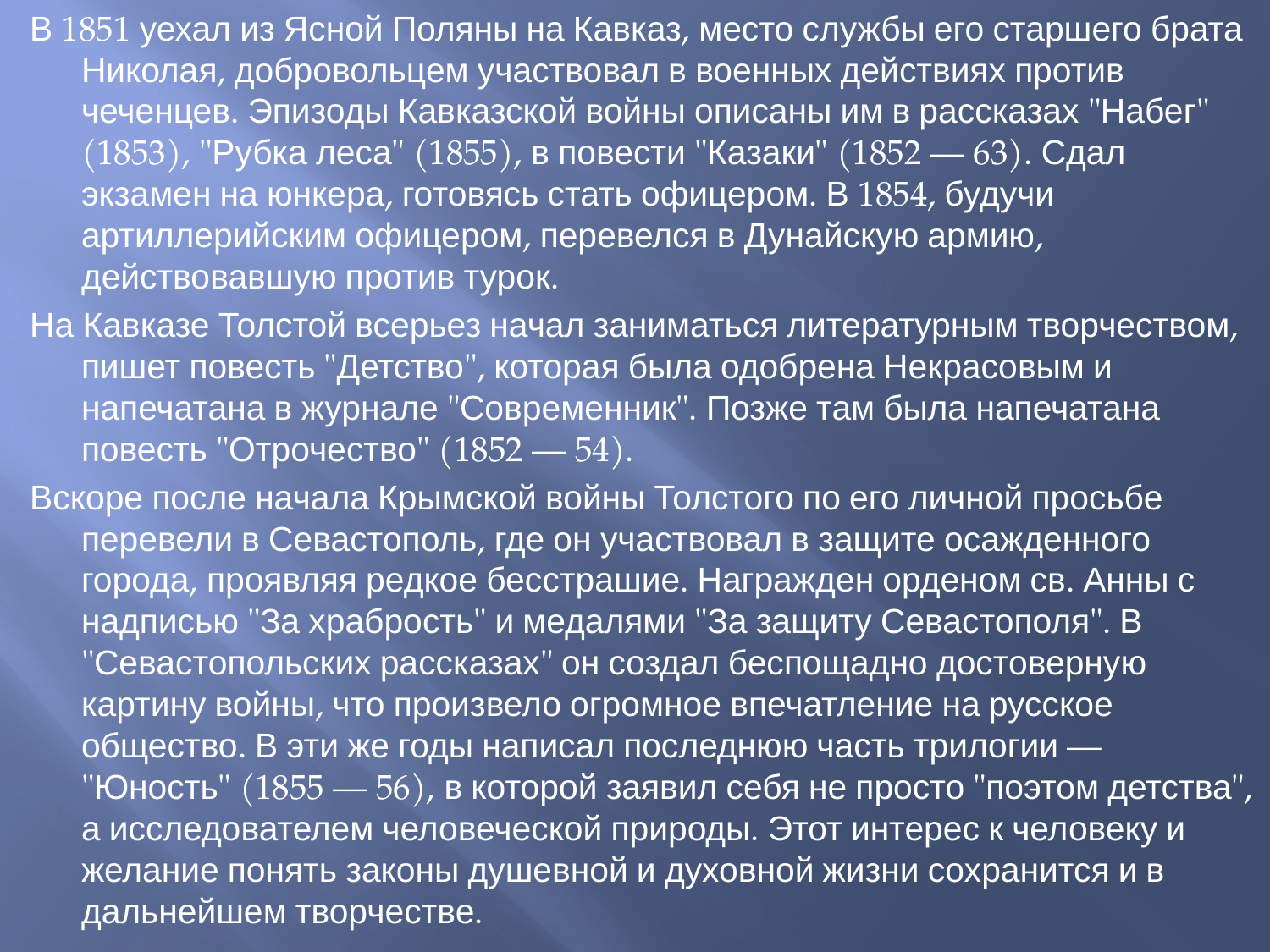

В 1851 уехал из Ясной Поляны на Кавказ, место службы его старшего брата Николая, добровольцем участвовал в военных действиях против чеченцев. Эпизоды Кавказской войны описаны им в рассказах "Набег" (1853), "Рубка леса" (1855), в повести "Казаки" (1852 — 63). Сдал экзамен на юнкера, готовясь стать офицером. В 1854, будучи артиллерийским офицером, перевелся в Дунайскую армию, действовавшую против турок.
На Кавказе Толстой всерьез начал заниматься литературным творчеством, пишет повесть "Детство", которая была одобрена Некрасовым и напечатана в журнале "Современник". Позже там была напечатана повесть "Отрочество" (1852 — 54).
Вскоре после начала Крымской войны Толстого по его личной просьбе перевели в Севастополь, где он участвовал в защите осажденного города, проявляя редкое бесстрашие. Награжден орденом св. Анны с надписью "За храбрость" и медалями "За защиту Севастополя". В "Севастопольских рассказах" он создал беспощадно достоверную картину войны, что произвело огромное впечатление на русское общество. В эти же годы написал последнюю часть трилогии — "Юность" (1855 — 56), в которой заявил себя не просто "поэтом детства", а исследователем человеческой природы. Этот интерес к человеку и желание понять законы душевной и духовной жизни сохранится и в дальнейшем творчестве.

#